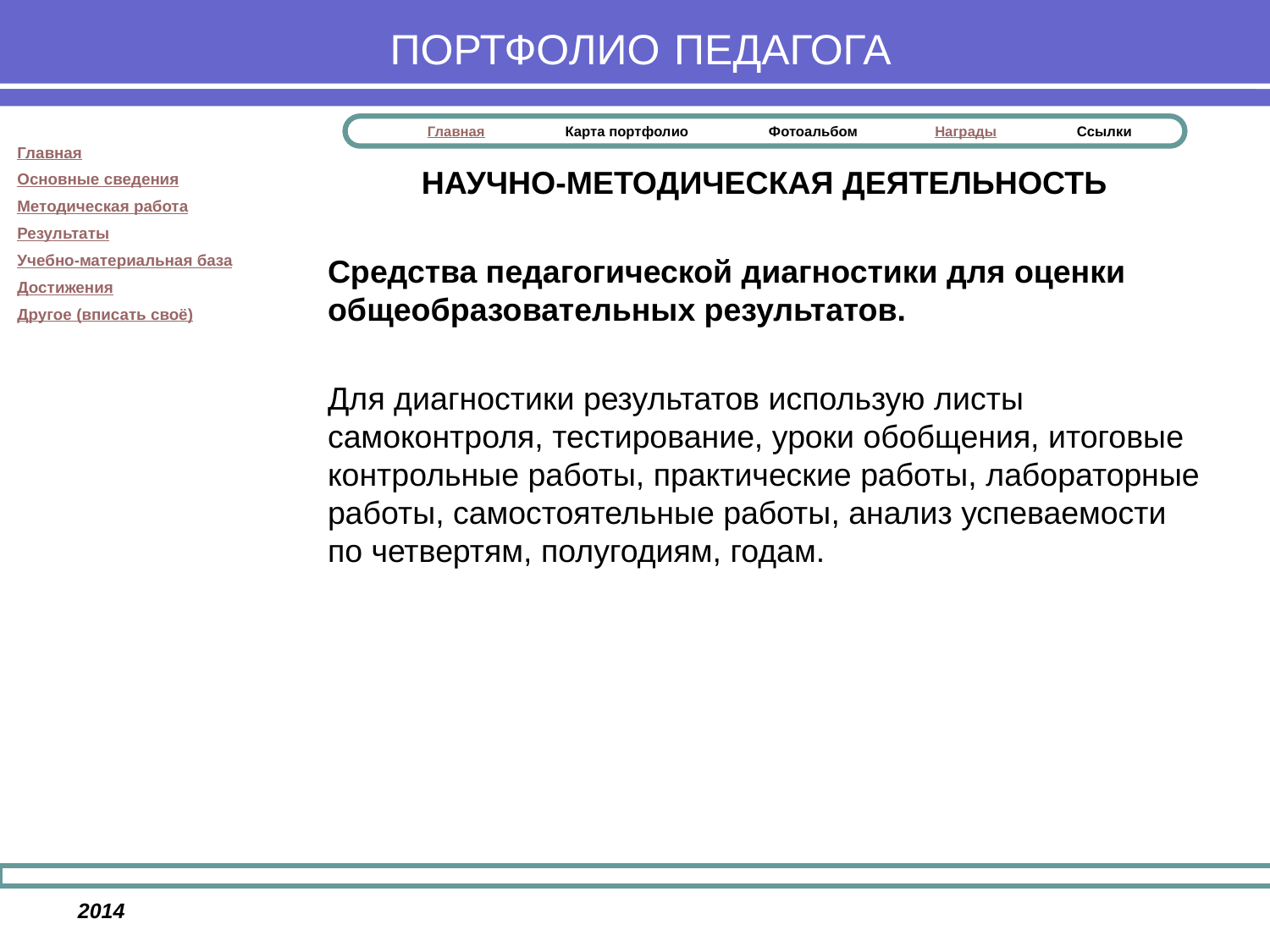

# ПОРТФОЛИО ПЕДАГОГА
НАУЧНО-МЕТОДИЧЕСКАЯ ДЕЯТЕЛЬНОСТЬ

Средства педагогической диагностики для оценки общеобразовательных результатов.

Для диагностики результатов использую листы самоконтроля, тестирование, уроки обобщения, итоговые контрольные работы, практические работы, лабораторные работы, самостоятельные работы, анализ успеваемости по четвертям, полугодиям, годам.
2014